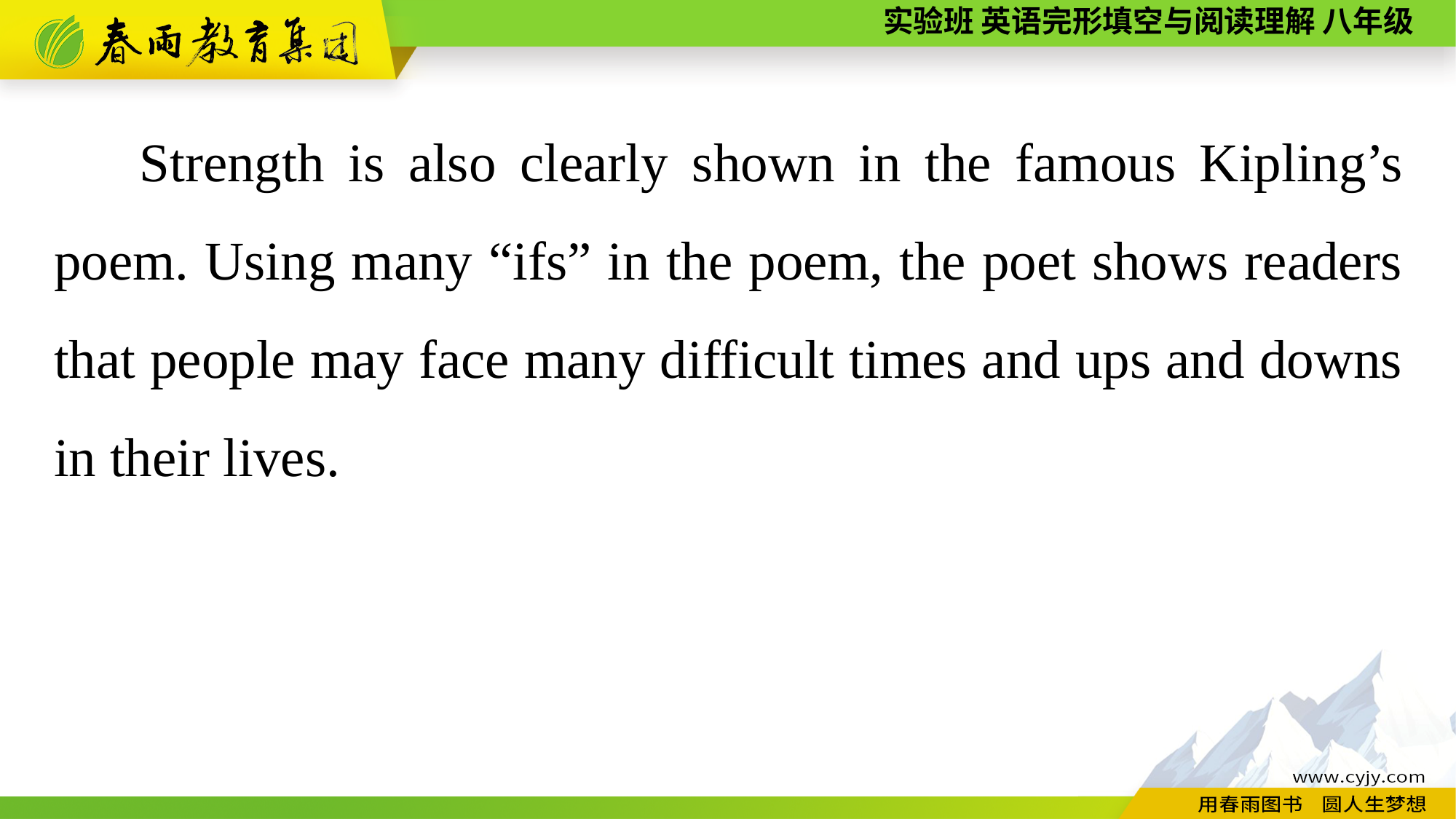

Strength is also clearly shown in the famous Kipling’s poem. Using many “ifs” in the poem, the poet shows readers that people may face many difficult times and ups and downs in their lives.